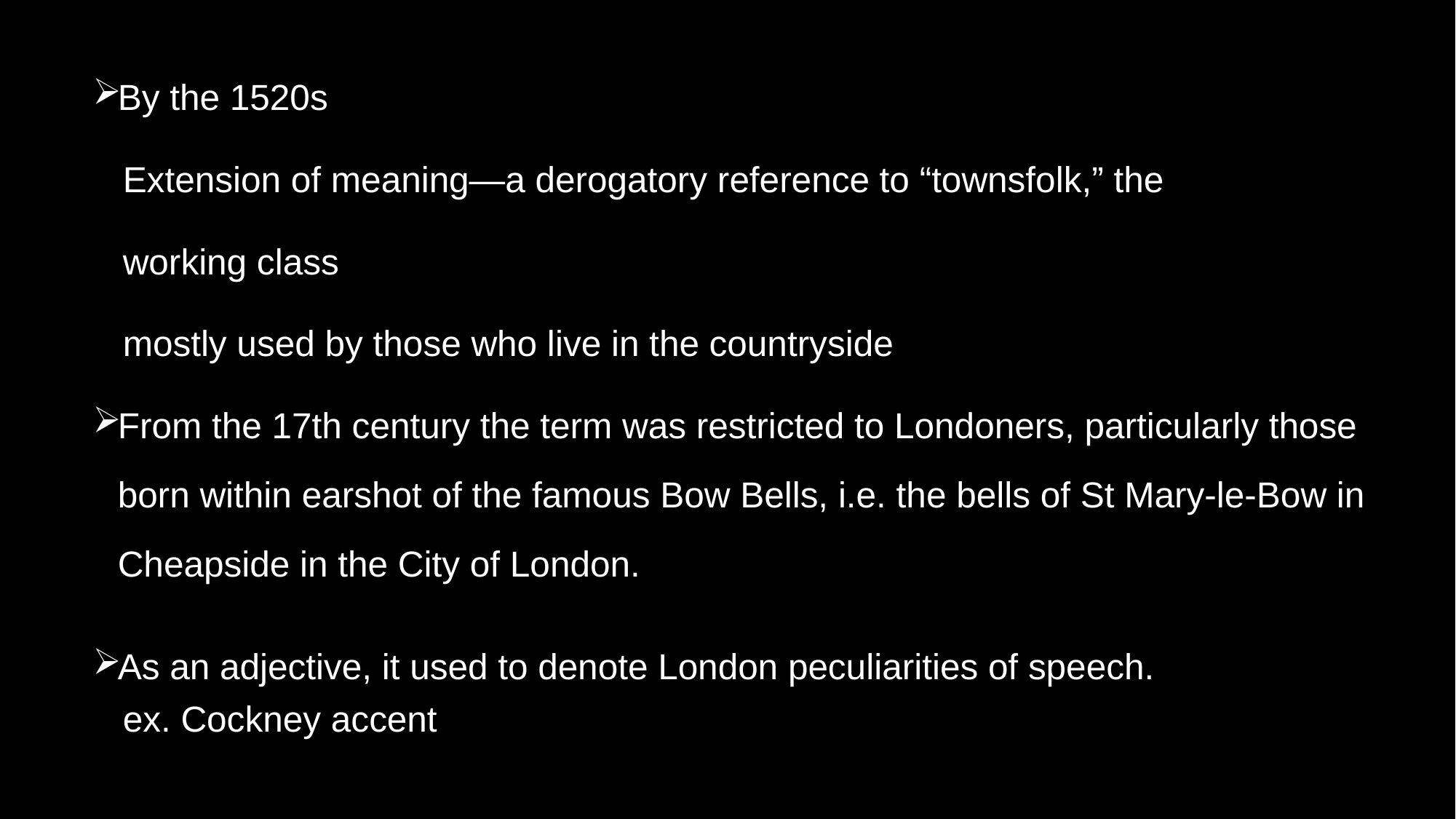

By the 1520s
   Extension of meaning—a derogatory reference to “townsfolk,” the
   working class
   mostly used by those who live in the countryside
From the 17th century the term was restricted to Londoners, particularly those born within earshot of the famous Bow Bells, i.e. the bells of St Mary-le-Bow in Cheapside in the City of London.

As an adjective, it used to denote London peculiarities of speech.
   ex. Cockney accent